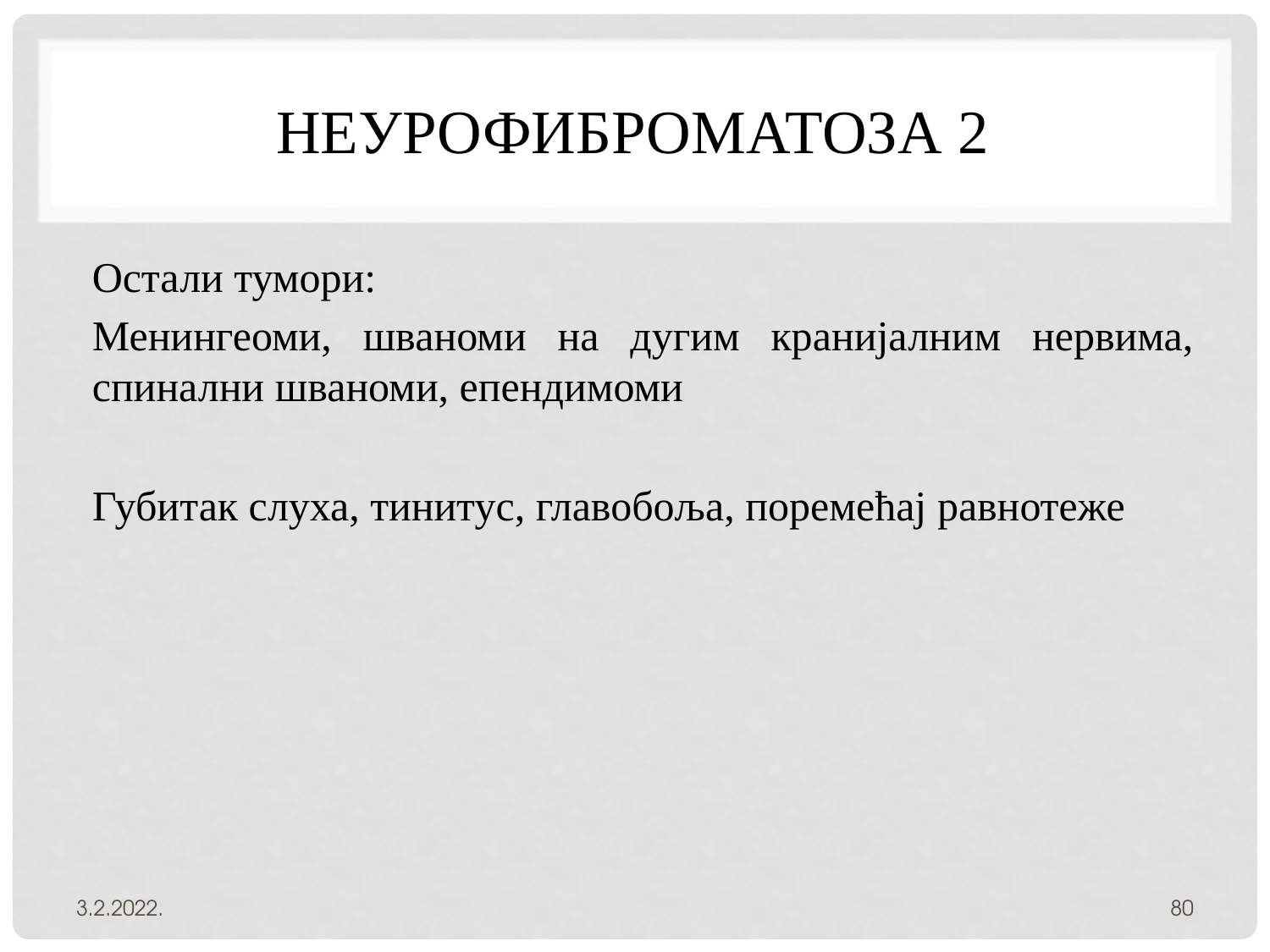

# Неурофиброматоза 2
Остали тумори:
Менингеоми, шваноми на дугим кранијалним нервима, спинални шваноми, епендимоми

Губитак слуха, тинитус, главобоља, поремећај равнотеже
3.2.2022.
80